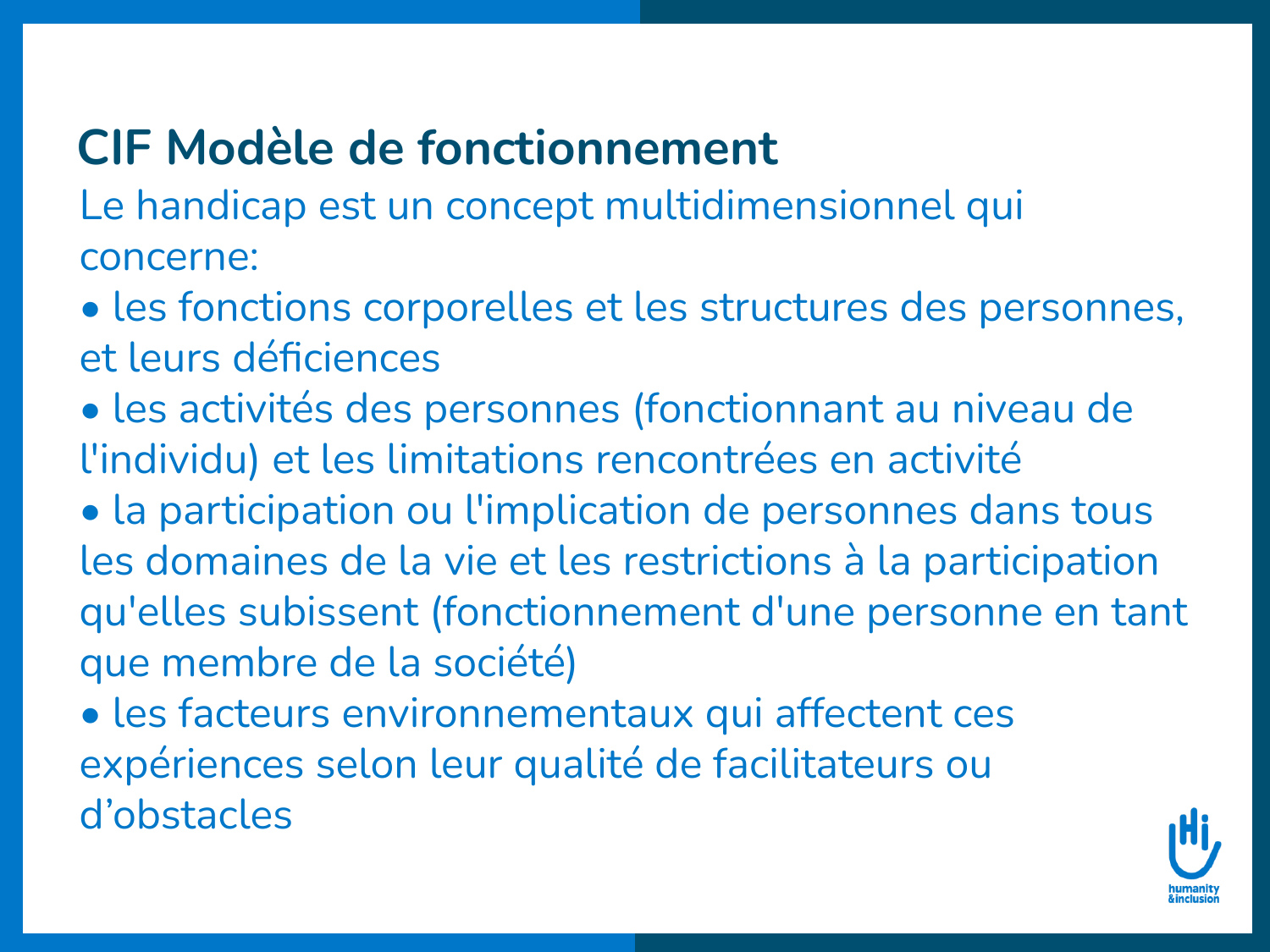

# CIF Modèle de fonctionnement
Le handicap est un concept multidimensionnel qui concerne:
• les fonctions corporelles et les structures des personnes, et leurs déficiences
• les activités des personnes (fonctionnant au niveau de l'individu) et les limitations rencontrées en activité
• la participation ou l'implication de personnes dans tous les domaines de la vie et les restrictions à la participation qu'elles subissent (fonctionnement d'une personne en tant que membre de la société)
• les facteurs environnementaux qui affectent ces expériences selon leur qualité de facilitateurs ou d’obstacles